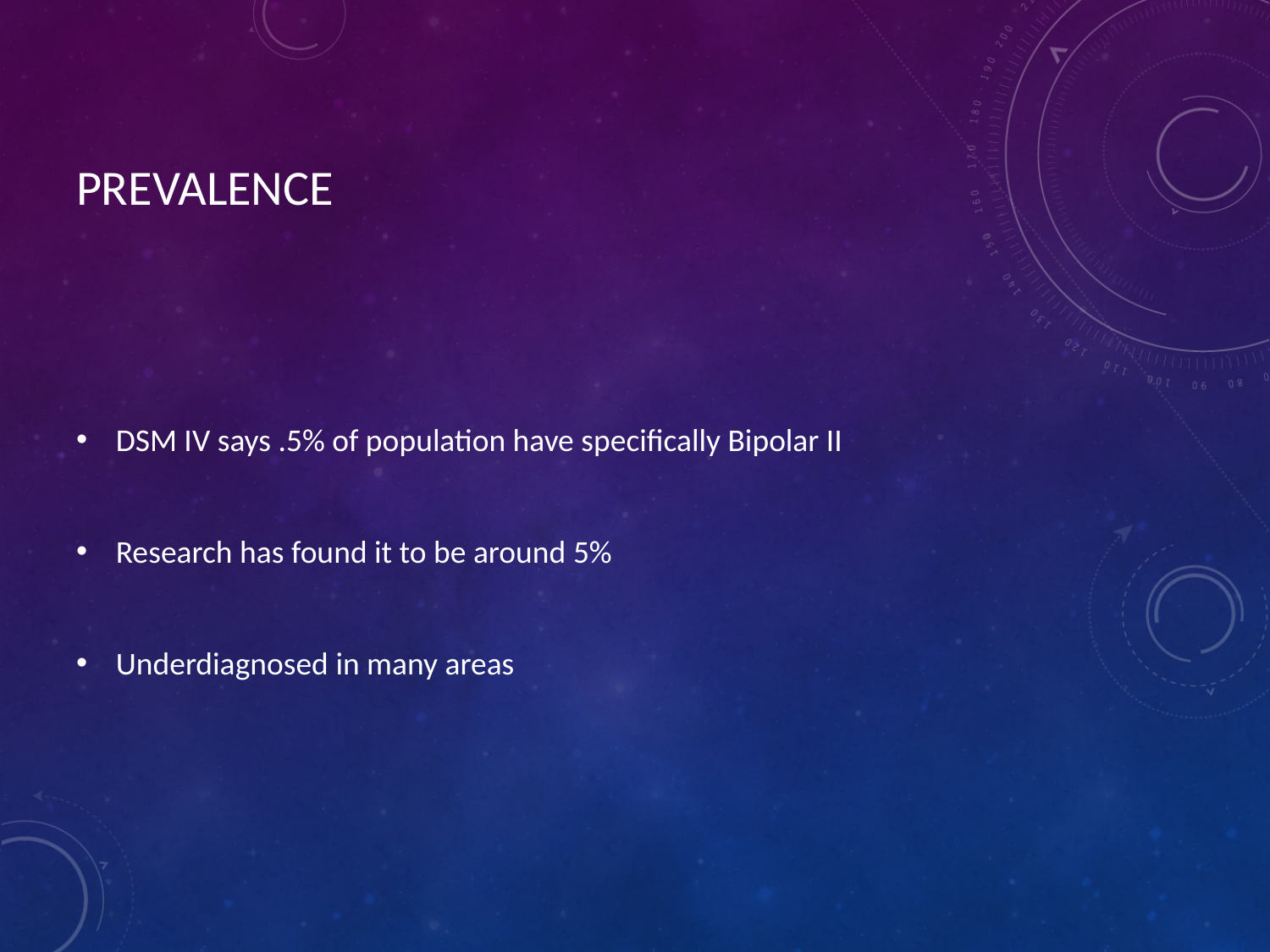

# Prevalence
DSM IV says .5% of population have specifically Bipolar II

Research has found it to be around 5%

Underdiagnosed in many areas